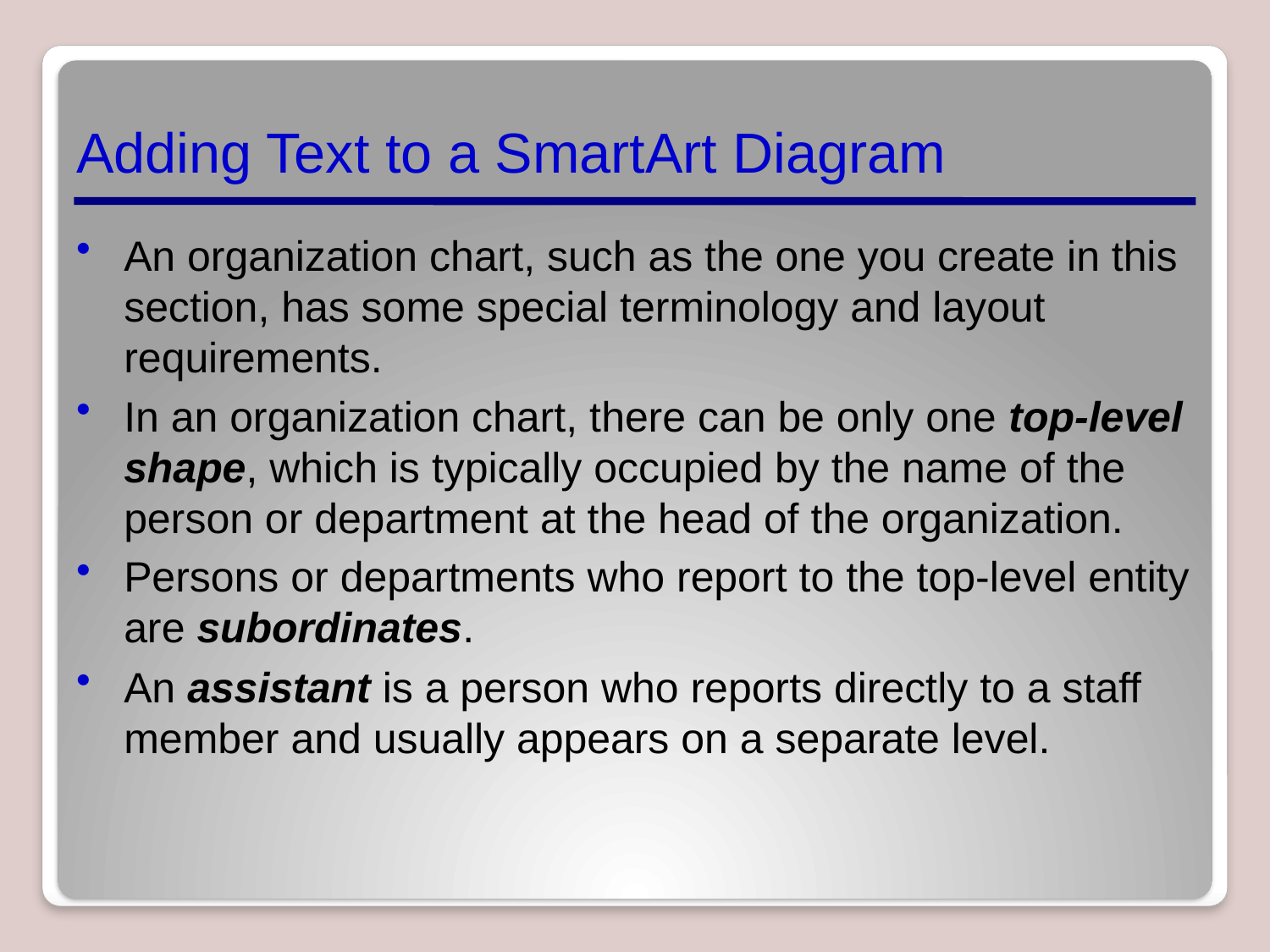

# Adding Text to a SmartArt Diagram
An organization chart, such as the one you create in this section, has some special terminology and layout requirements.
In an organization chart, there can be only one top-level shape, which is typically occupied by the name of the person or department at the head of the organization.
Persons or departments who report to the top-level entity are subordinates.
An assistant is a person who reports directly to a staff member and usually appears on a separate level.